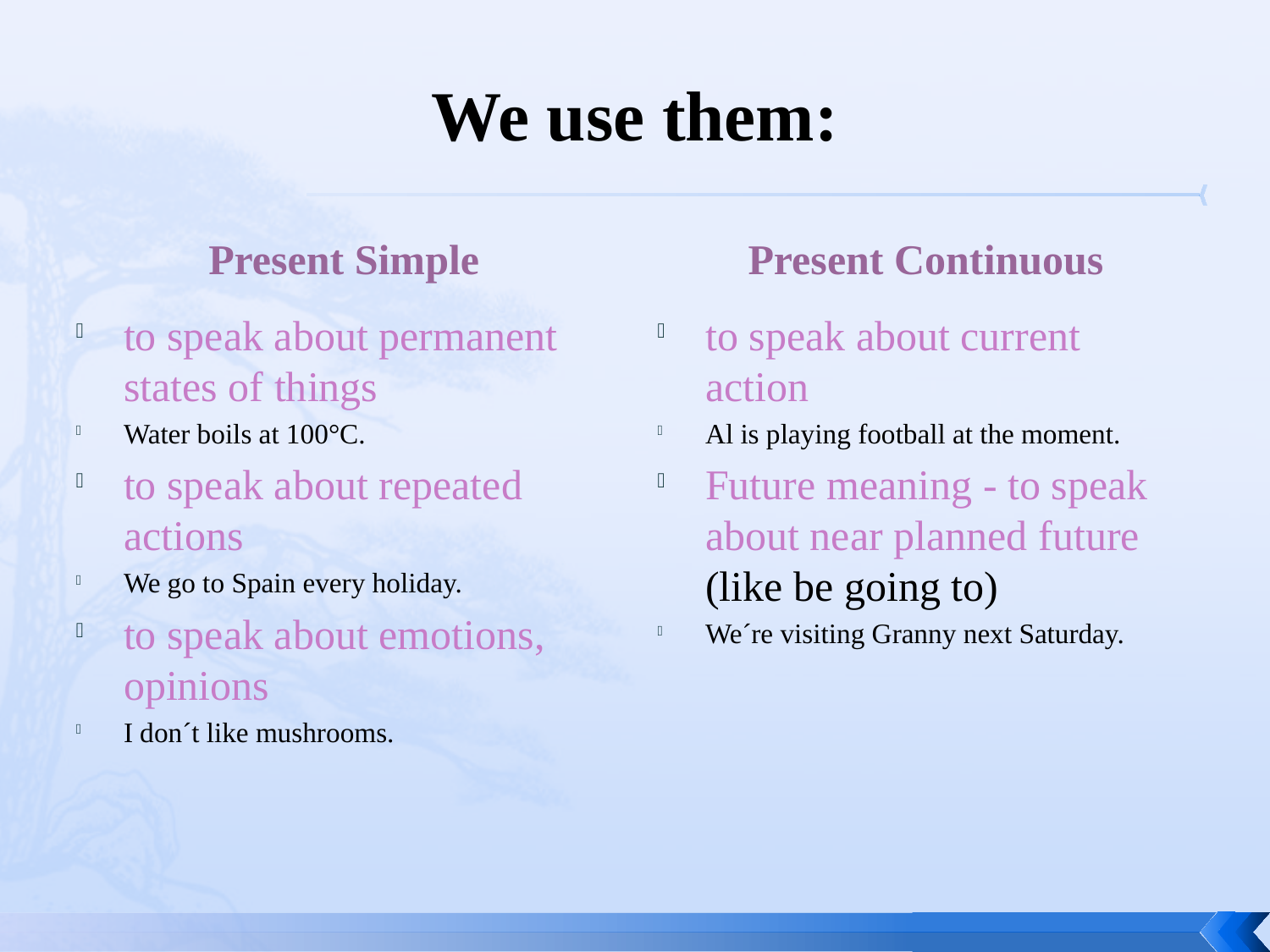

# We use them:
Present Simple
Present Continuous
to speak about permanent states of things
Water boils at 100°C.
to speak about repeated actions
We go to Spain every holiday.
to speak about emotions, opinions
I don´t like mushrooms.
to speak about current action
Al is playing football at the moment.
Future meaning - to speak about near planned future
(like be going to)
We´re visiting Granny next Saturday.